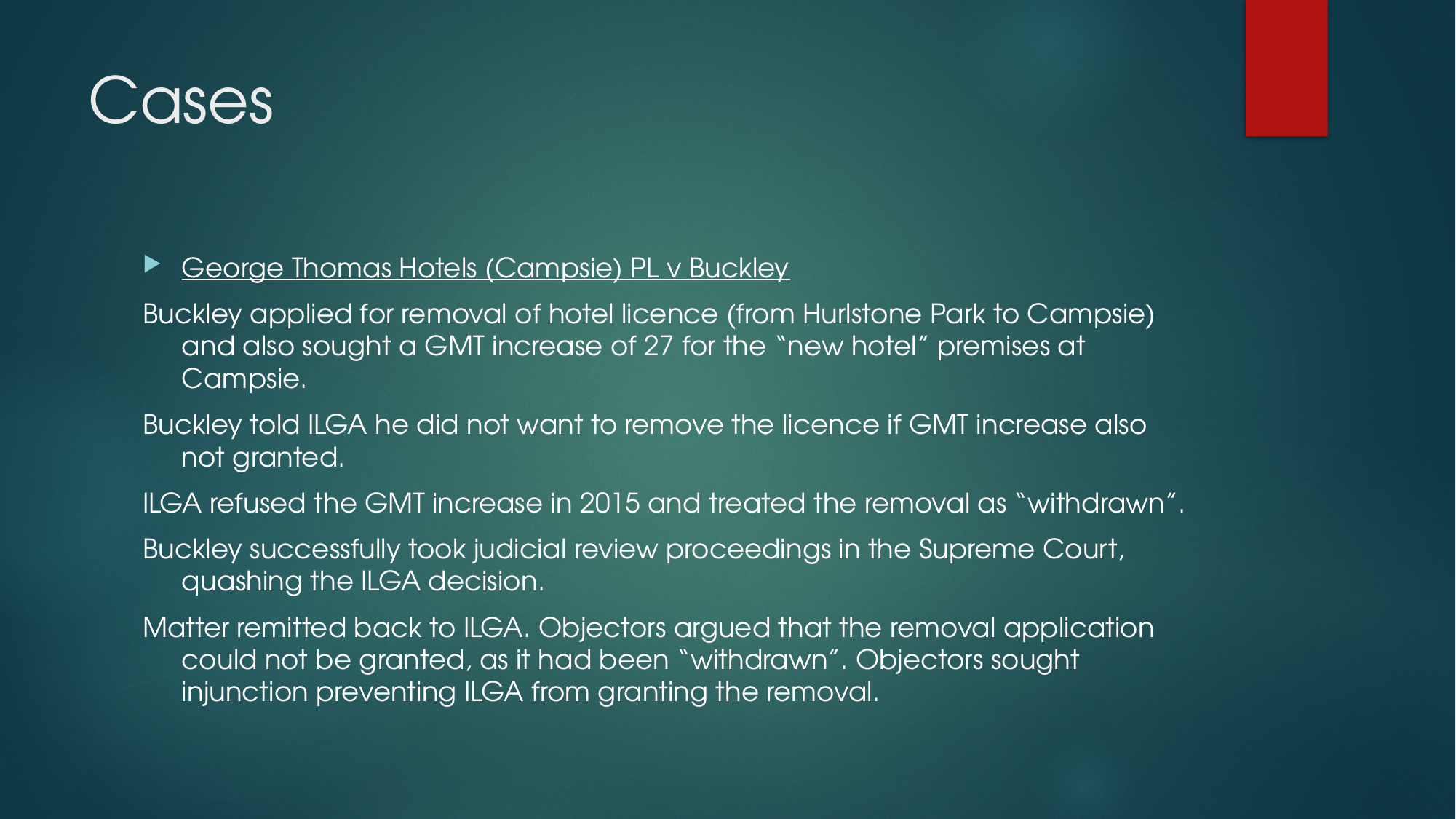

# Cases
George Thomas Hotels (Campsie) PL v Buckley
Buckley applied for removal of hotel licence (from Hurlstone Park to Campsie) and also sought a GMT increase of 27 for the “new hotel” premises at Campsie.
Buckley told ILGA he did not want to remove the licence if GMT increase also not granted.
ILGA refused the GMT increase in 2015 and treated the removal as “withdrawn”.
Buckley successfully took judicial review proceedings in the Supreme Court, quashing the ILGA decision.
Matter remitted back to ILGA. Objectors argued that the removal application could not be granted, as it had been “withdrawn”. Objectors sought injunction preventing ILGA from granting the removal.